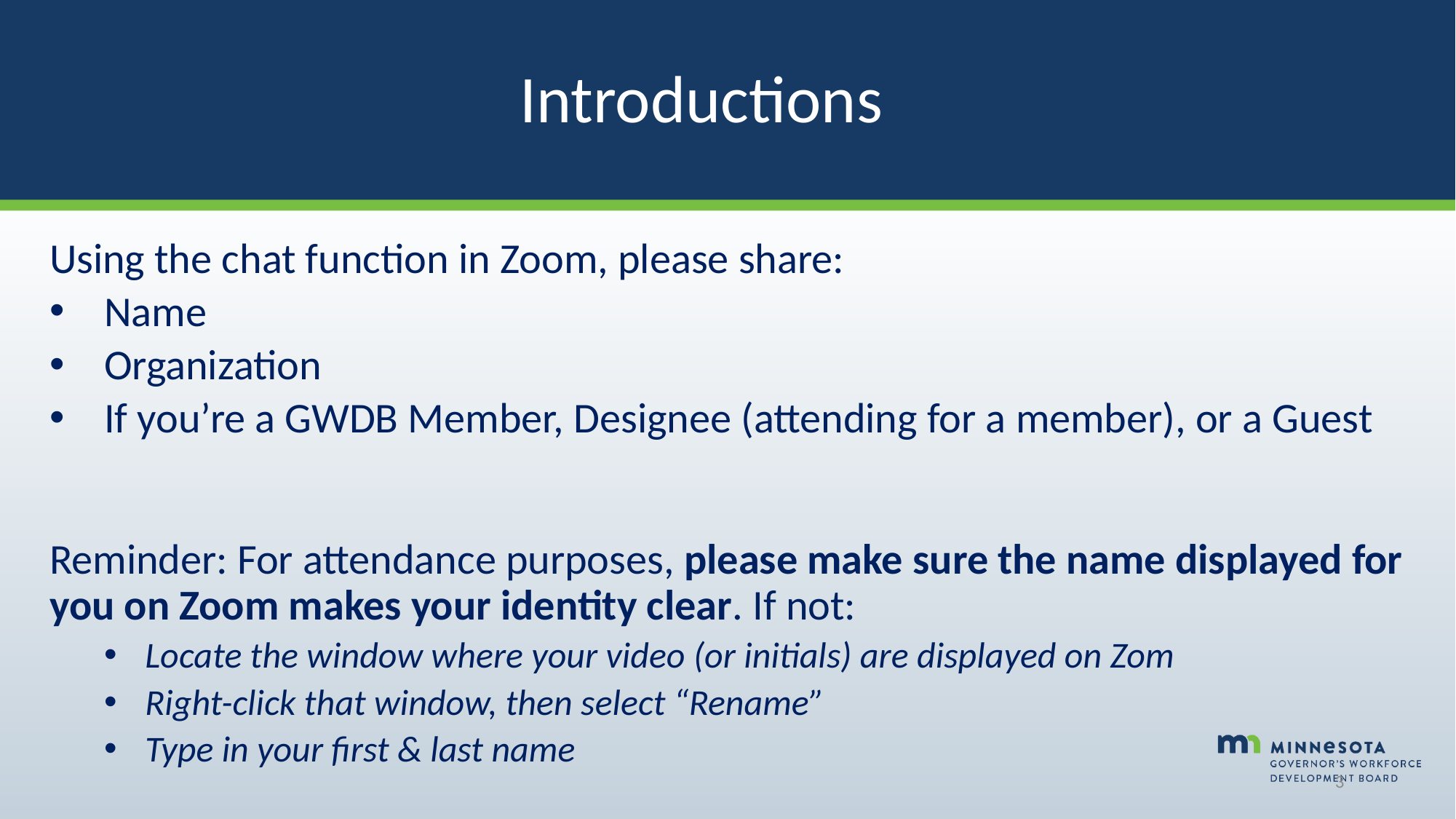

# Introductions
Using the chat function in Zoom, please share:
Name
Organization
If you’re a GWDB Member, Designee (attending for a member), or a Guest

Reminder: For attendance purposes, please make sure the name displayed for you on Zoom makes your identity clear. If not:
Locate the window where your video (or initials) are displayed on Zom
Right-click that window, then select “Rename”
Type in your first & last name

3